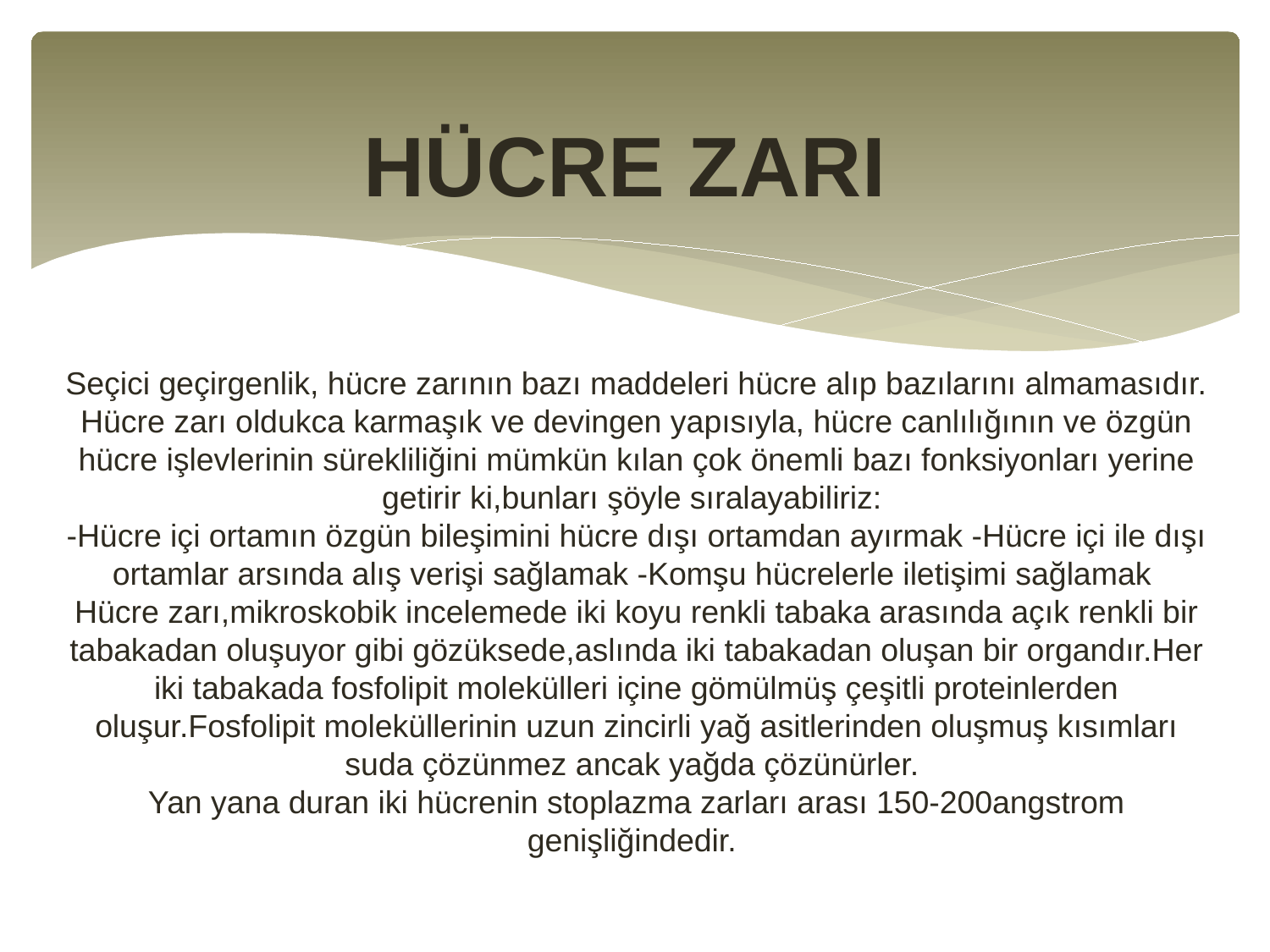

HÜCRE ZARI
# Seçici geçirgenlik, hücre zarının bazı maddeleri hücre alıp bazılarını almamasıdır. Hücre zarı oldukca karmaşık ve devingen yapısıyla, hücre canlılığının ve özgün hücre işlevlerinin sürekliliğini mümkün kılan çok önemli bazı fonksiyonları yerine getirir ki,bunları şöyle sıralayabiliriz:  -Hücre içi ortamın özgün bileşimini hücre dışı ortamdan ayırmak -Hücre içi ile dışı ortamlar arsında alış verişi sağlamak -Komşu hücrelerle iletişimi sağlamak  Hücre zarı,mikroskobik incelemede iki koyu renkli tabaka arasında açık renkli bir tabakadan oluşuyor gibi gözüksede,aslında iki tabakadan oluşan bir organdır.Her iki tabakada fosfolipit molekülleri içine gömülmüş çeşitli proteinlerden oluşur.Fosfolipit moleküllerinin uzun zincirli yağ asitlerinden oluşmuş kısımları suda çözünmez ancak yağda çözünürler.  Yan yana duran iki hücrenin stoplazma zarları arası 150-200angstrom genişliğindedir.